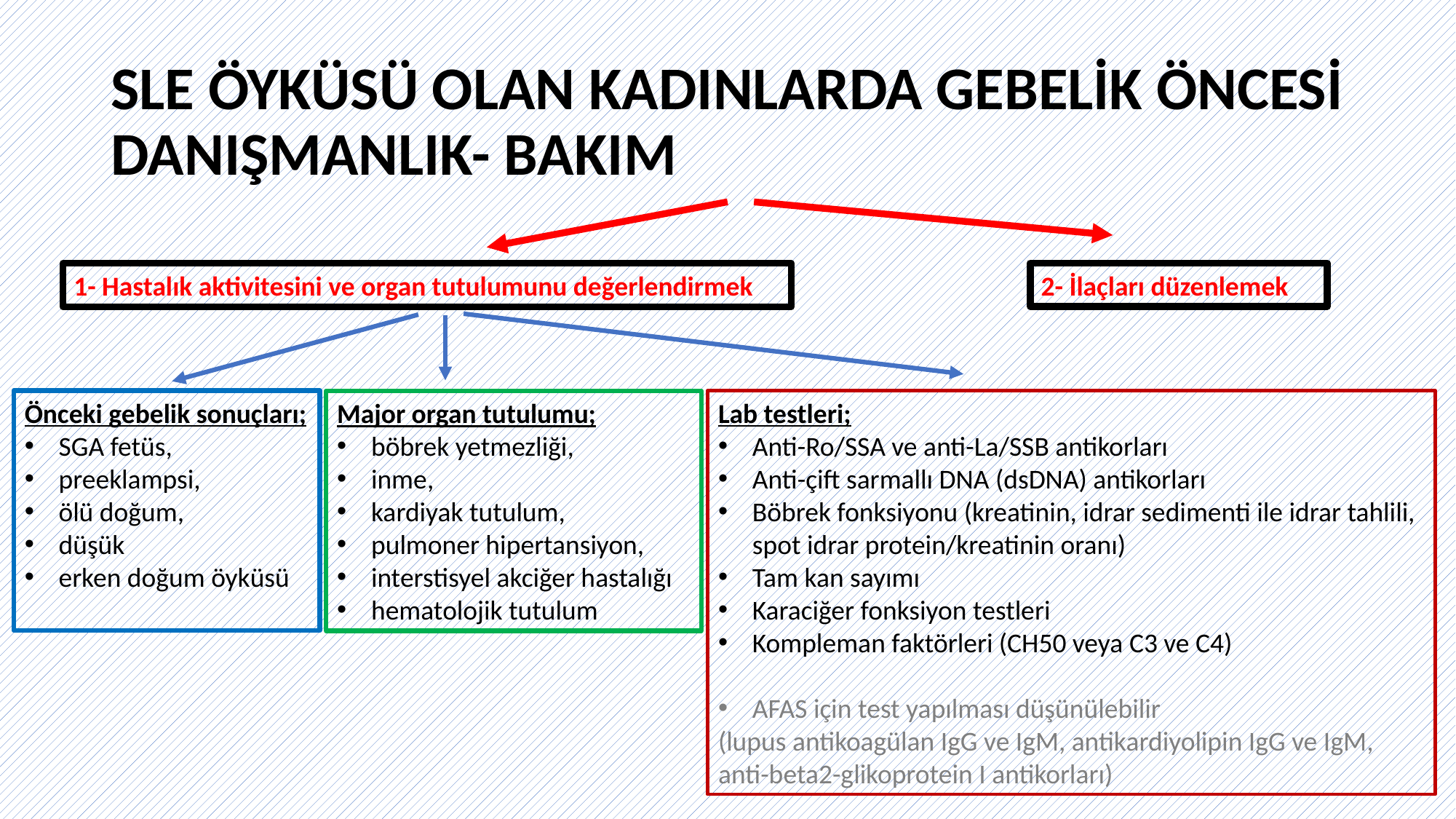

# SLE ÖYKÜSÜ OLAN KADINLARDA GEBELİK ÖNCESİ DANIŞMANLIK- BAKIM
2- İlaçları düzenlemek
1- Hastalık aktivitesini ve organ tutulumunu değerlendirmek
Önceki gebelik sonuçları;
SGA fetüs,
preeklampsi,
ölü doğum,
düşük
erken doğum öyküsü

Lab testleri;
Anti-Ro/SSA ve anti-La/SSB antikorları
Anti-çift sarmallı DNA (dsDNA) antikorları
Böbrek fonksiyonu (kreatinin, idrar sedimenti ile idrar tahlili, spot idrar protein/kreatinin oranı)
Tam kan sayımı
Karaciğer fonksiyon testleri
Kompleman faktörleri (CH50 veya C3 ve C4)

AFAS için test yapılması düşünülebilir
(lupus antikoagülan IgG ve IgM, antikardiyolipin IgG ve IgM, anti-beta2-glikoprotein I antikorları)
Major organ tutulumu;
böbrek yetmezliği,
inme,
kardiyak tutulum,
pulmoner hipertansiyon,
interstisyel akciğer hastalığı
hematolojik tutulum